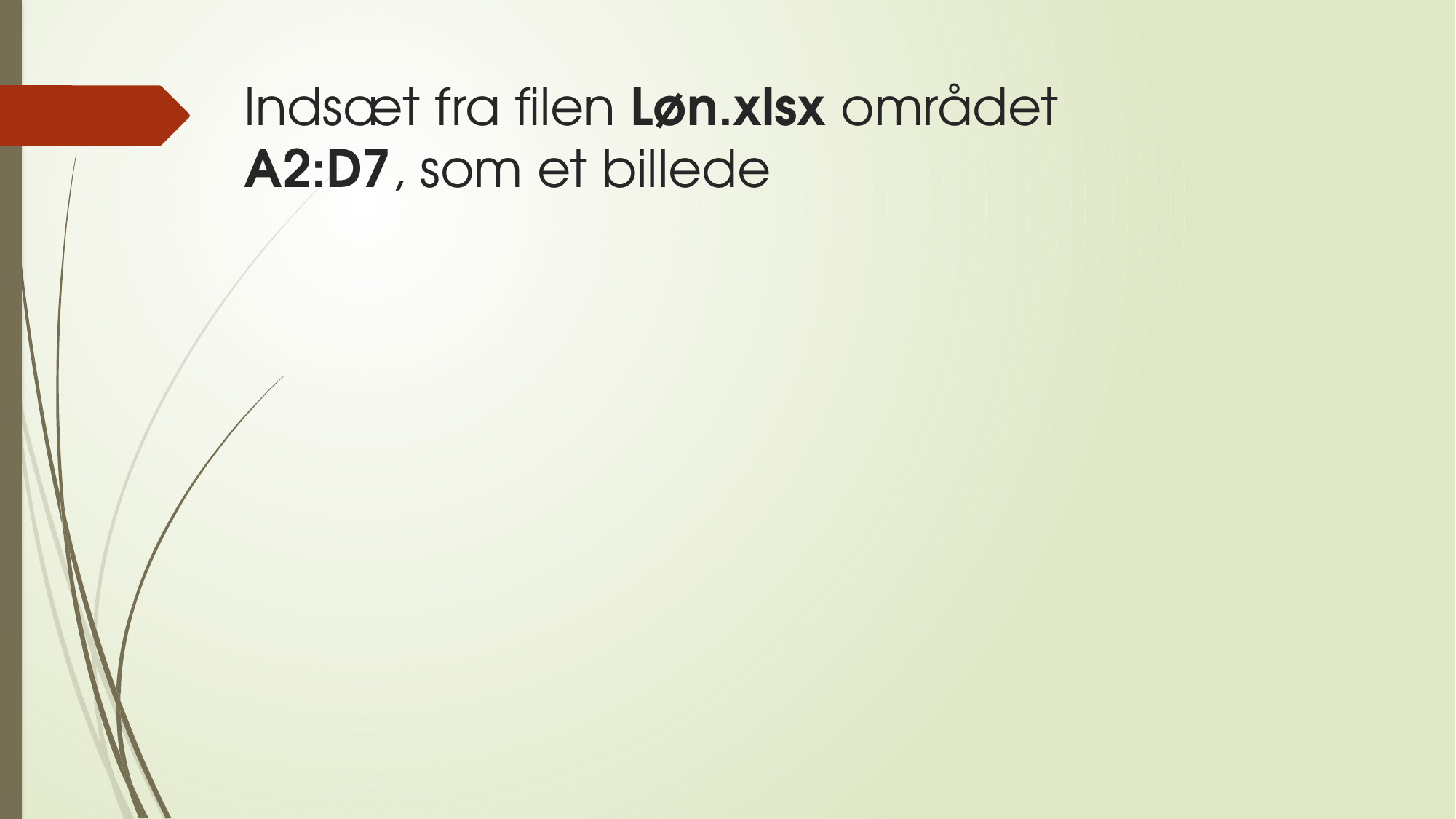

# Indsæt fra filen Løn.xlsx området A2:D7, som et billede